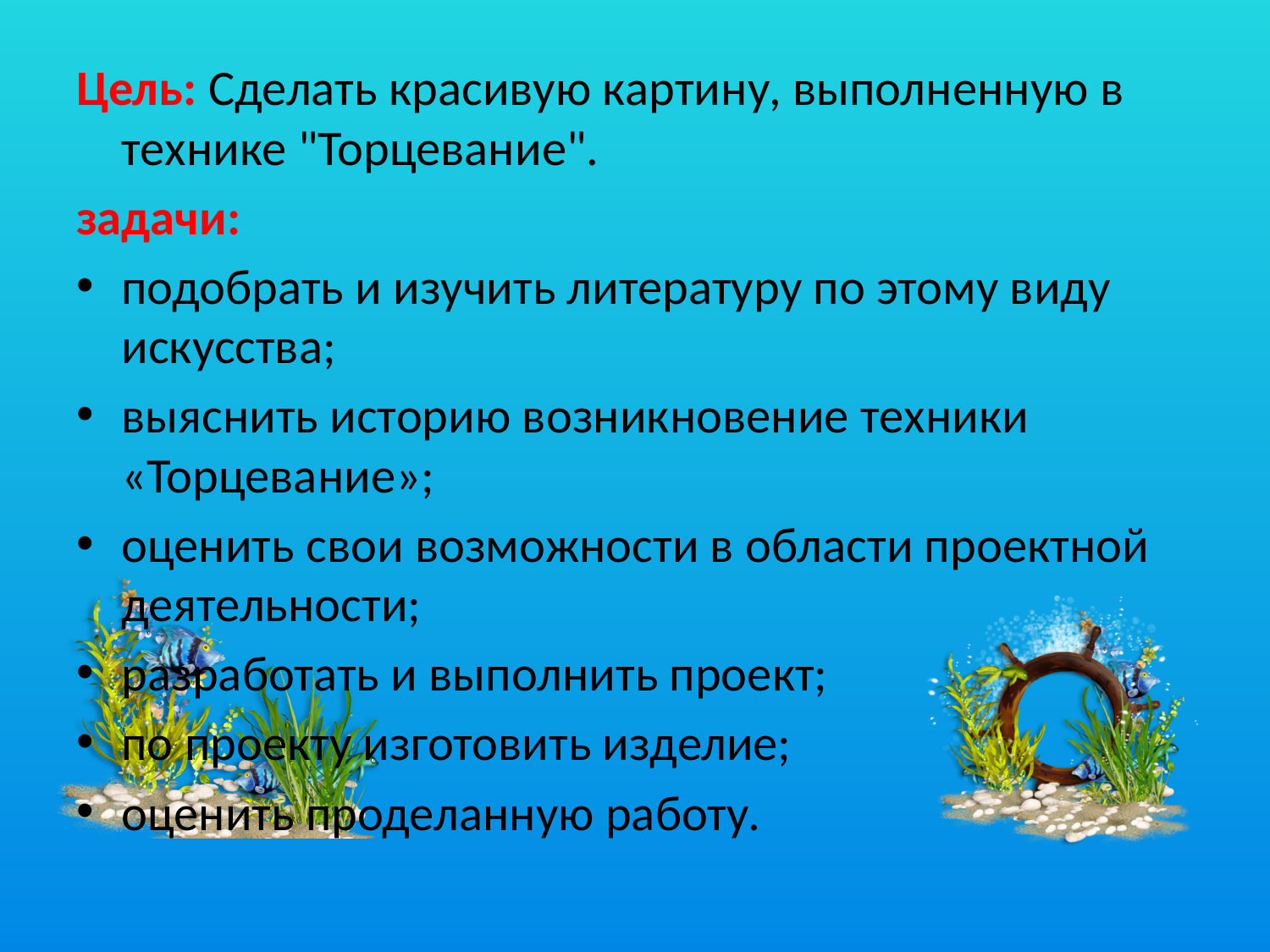

Цель: Сделать красивую картину, выполненную в технике "Торцевание".
задачи:
подобрать и изучить литературу по этому виду искусства;
выяснить историю возникновение техники «Торцевание»;
оценить свои возможности в области проектной деятельности;
разработать и выполнить проект;
по проекту изготовить изделие;
оценить проделанную работу.